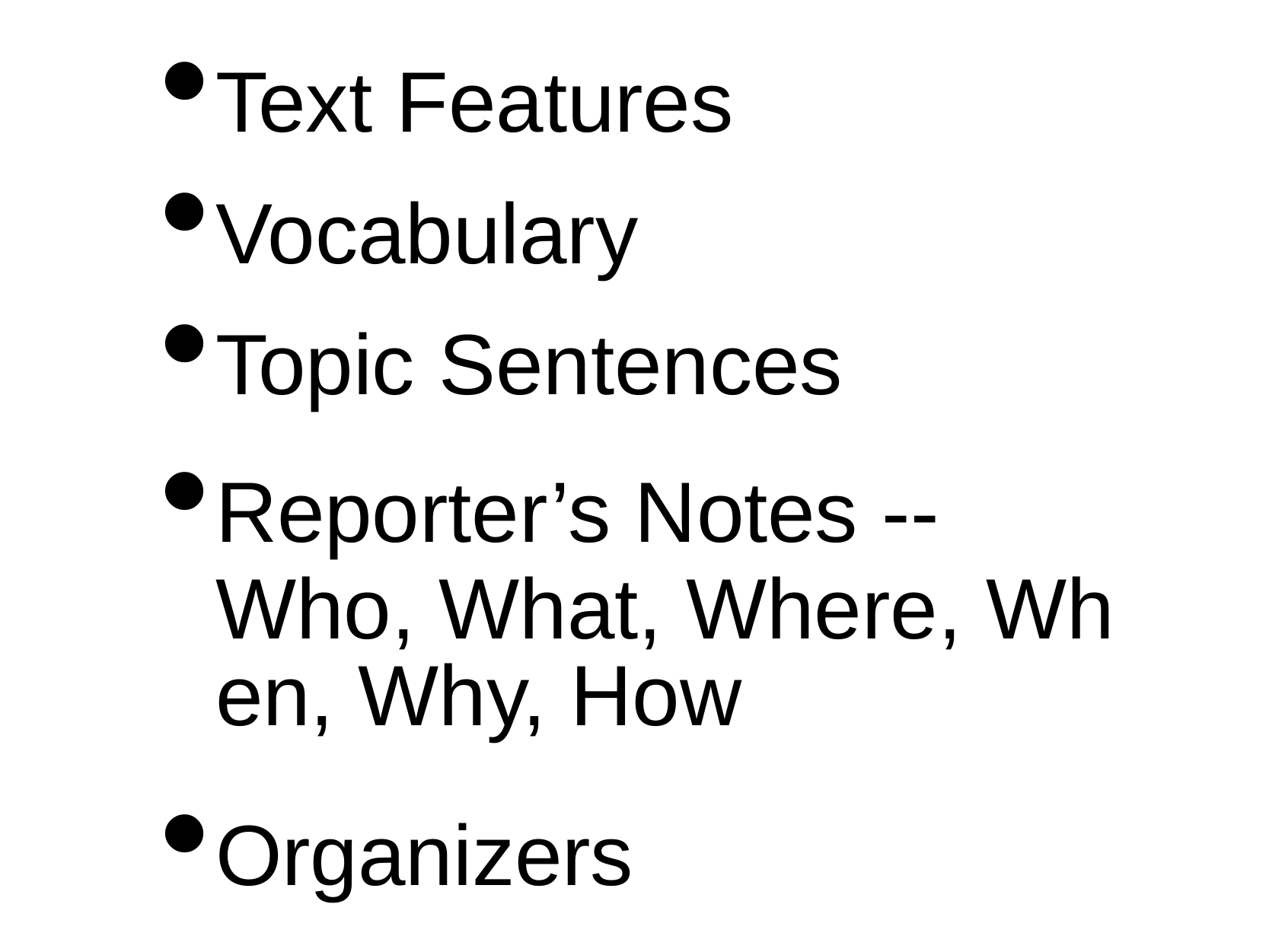

Text Features
Vocabulary
Topic Sentences
Reporter’s Notes --
Who, What, Where, Wh
en, Why, How
Organizers